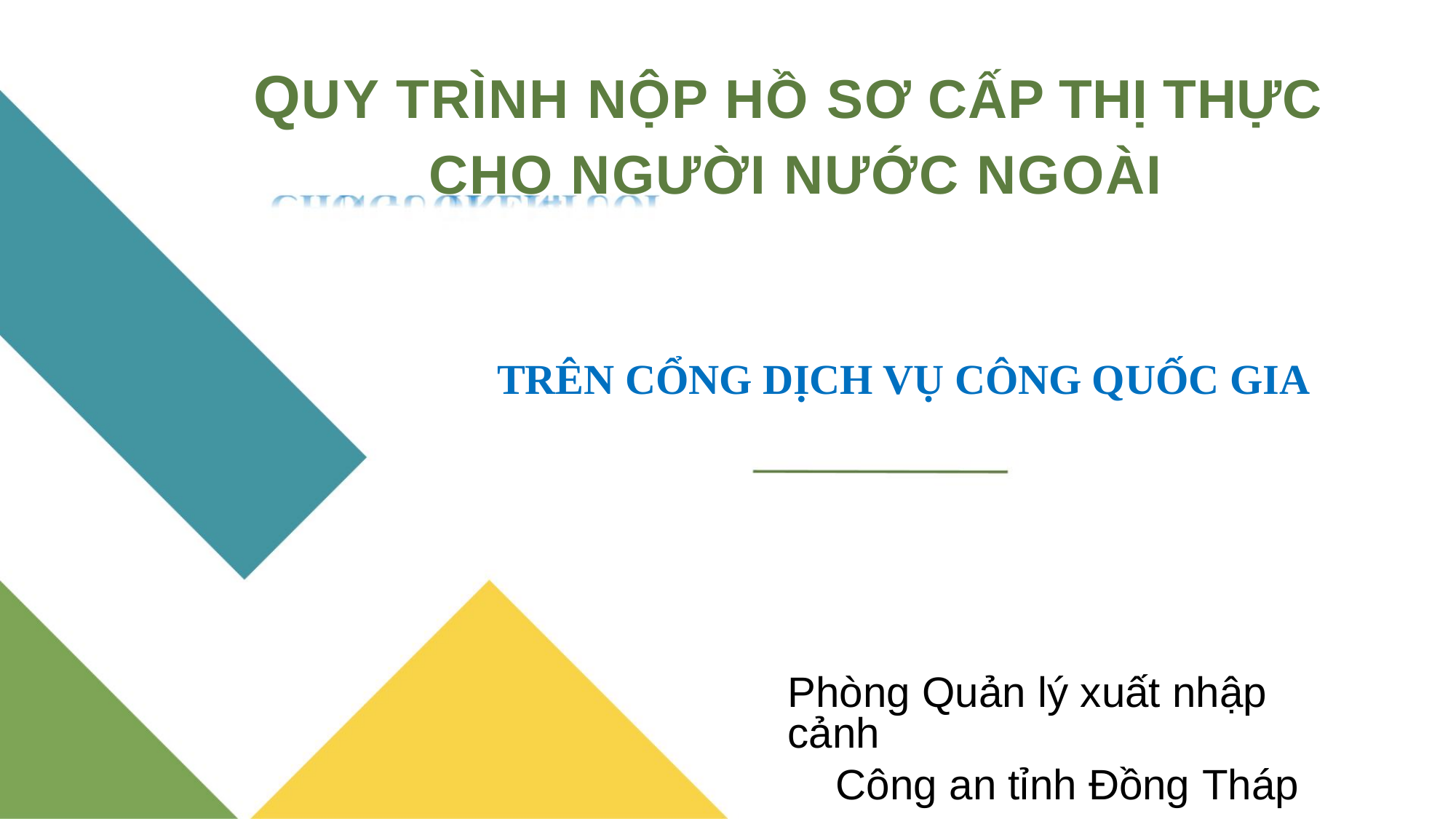

QUY TRÌNH NỘP HỒ SƠ CẤP THỊ THỰC
 CHO NGƯỜI NƯỚC NGOÀI
TRÊN CỔNG DỊCH VỤ CÔNG QUỐC GIA
Phòng Quản lý xuất nhập cảnh
Công an tỉnh Đồng Tháp